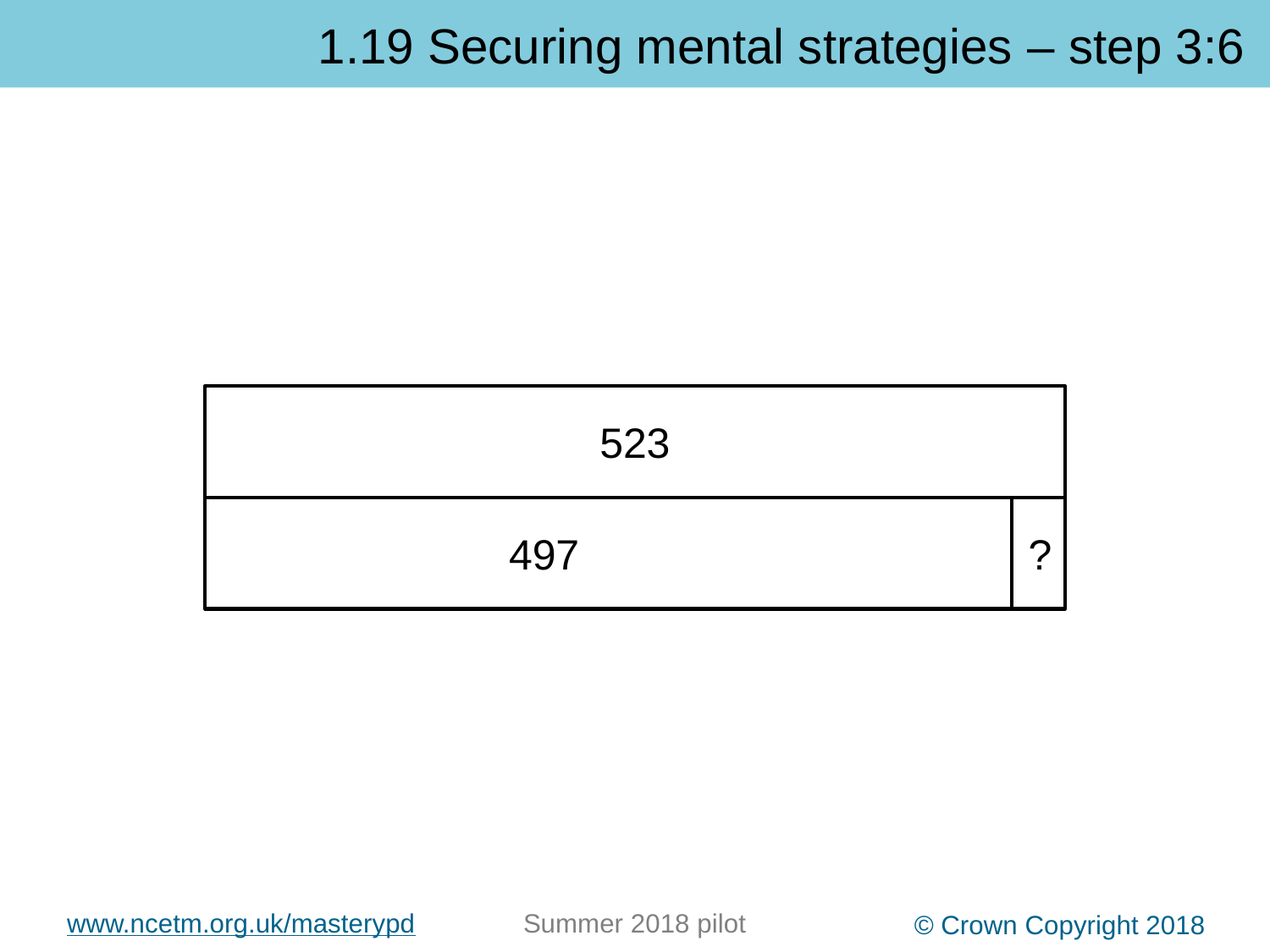

1.19 Securing mental strategies – step 3:6

523

?
497